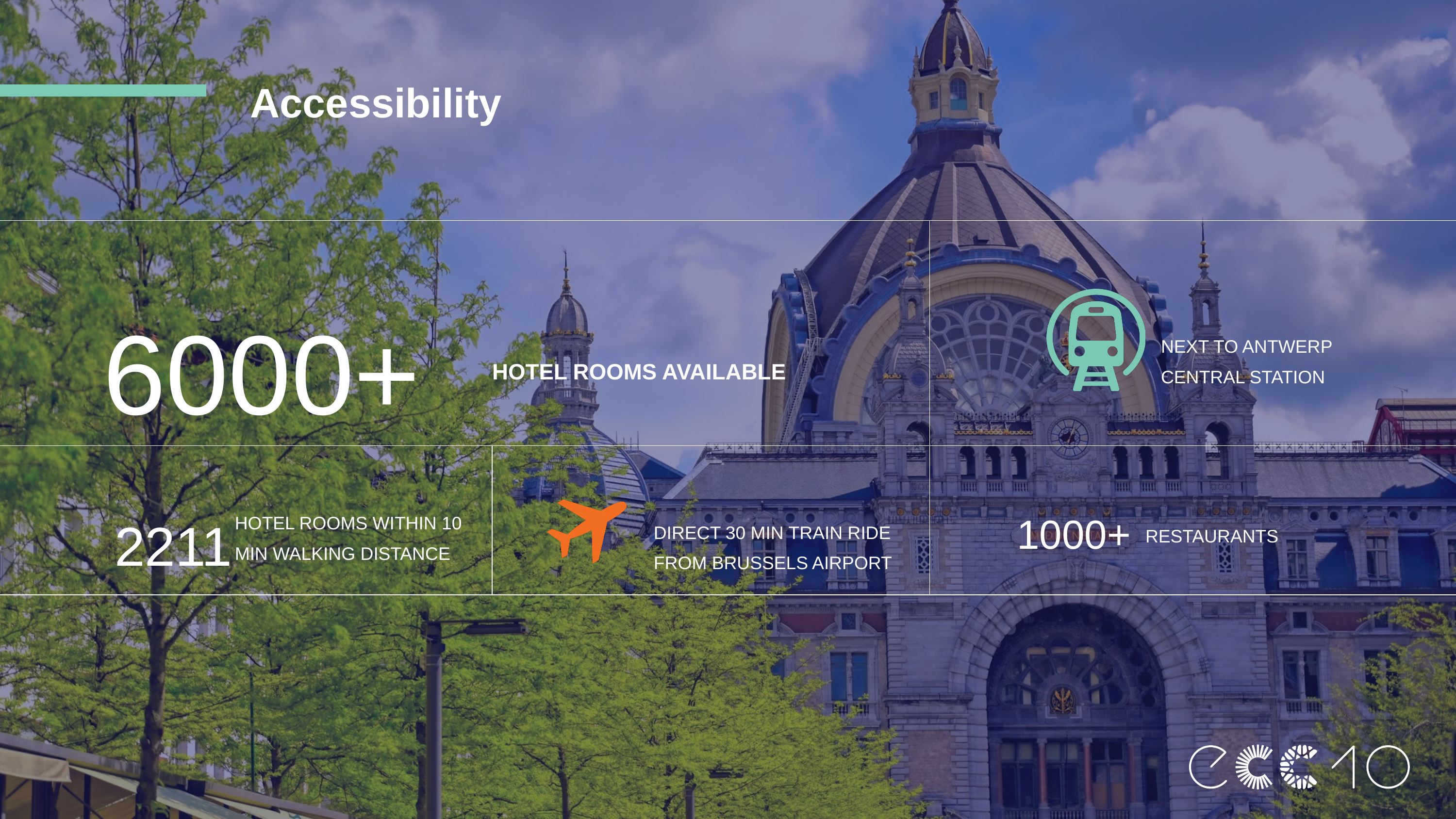

Accessibility

6000+

NEXT TO ANTWERP CENTRAL STATION
HOTEL ROOMS AVAILABLE
2211
1000+

HOTEL ROOMS WITHIN 10 MIN WALKING DISTANCE
DIRECT 30 MIN TRAIN RIDE FROM BRUSSELS AIRPORT
RESTAURANTS